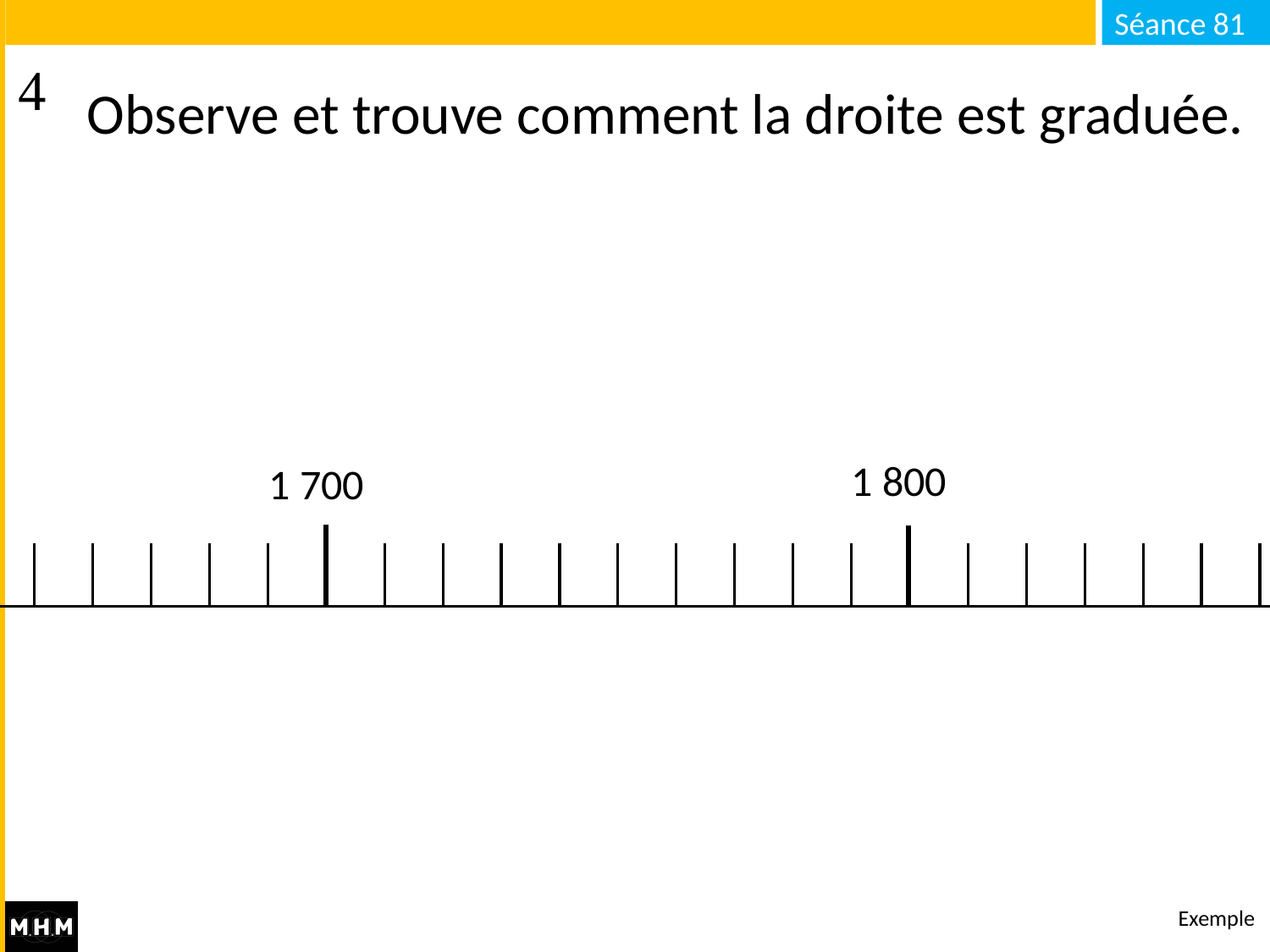

# Observe et trouve comment la droite est graduée.
1 800
1 700
Exemple